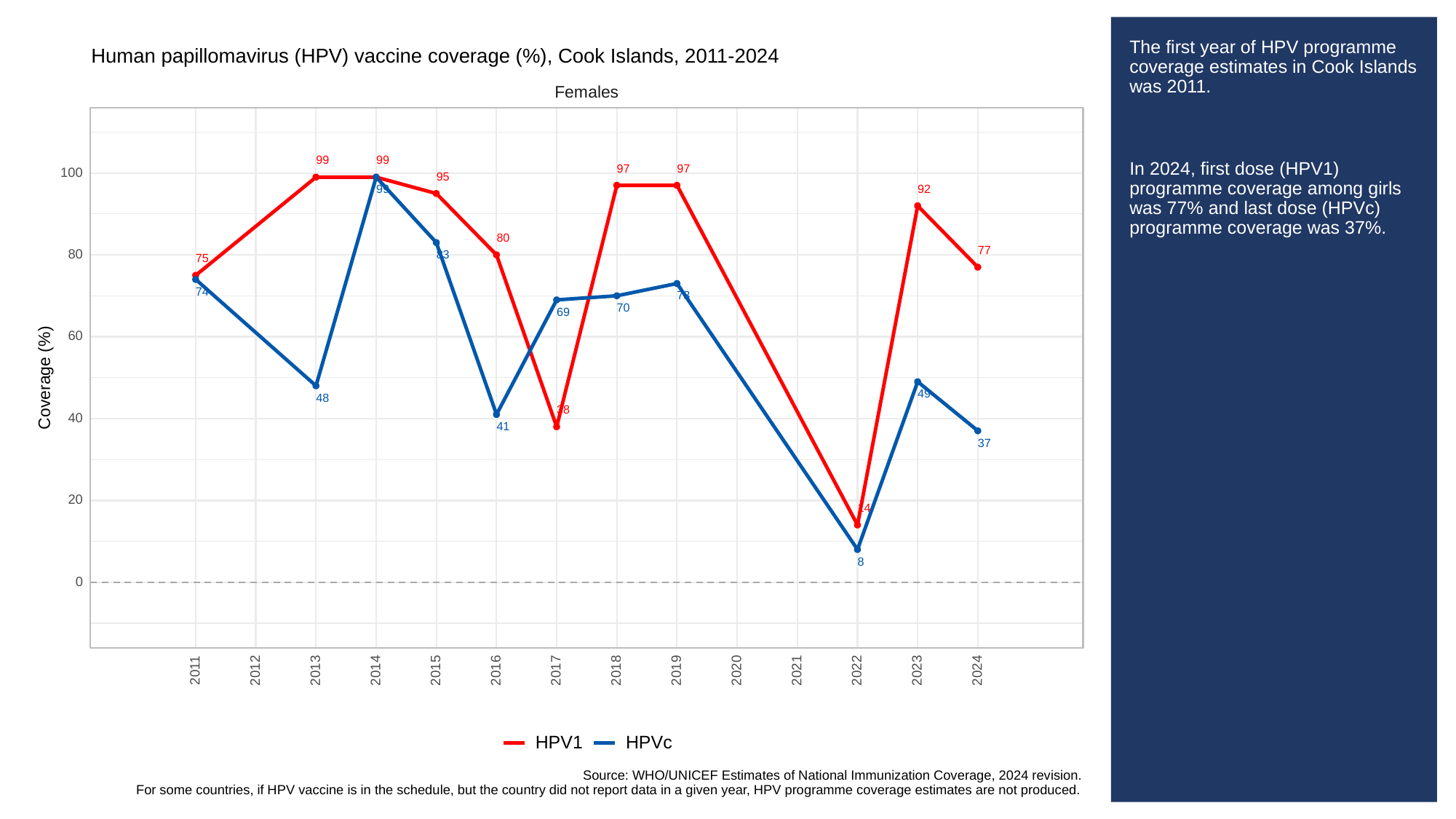

# The first year of HPV programme coverage estimates in Cook Islands was 2011.

In 2024, first dose (HPV1) programme coverage among girls was 77% and last dose (HPVc) programme coverage was 37%.

Human papillomavirus (HPV) vaccine coverage (%), Cook Islands, 2011-2024
Females

99
99
97
97
100
95

92
99

80

77
80
83

75

74
73

70
69
60

Coverage (%)

49
48
38

40

41

37

20

14

8
0

2013
2023
2011
2012
2014
2015
2016
2017
2018
2019
2020
2021
2022
2024
HPVc
HPV1

Source: WHO/UNICEF Estimates of National Immunization Coverage, 2024 revision.
For some countries, if HPV vaccine is in the schedule, but the country did not report data in a given year, HPV programme coverage estimates are not produced.